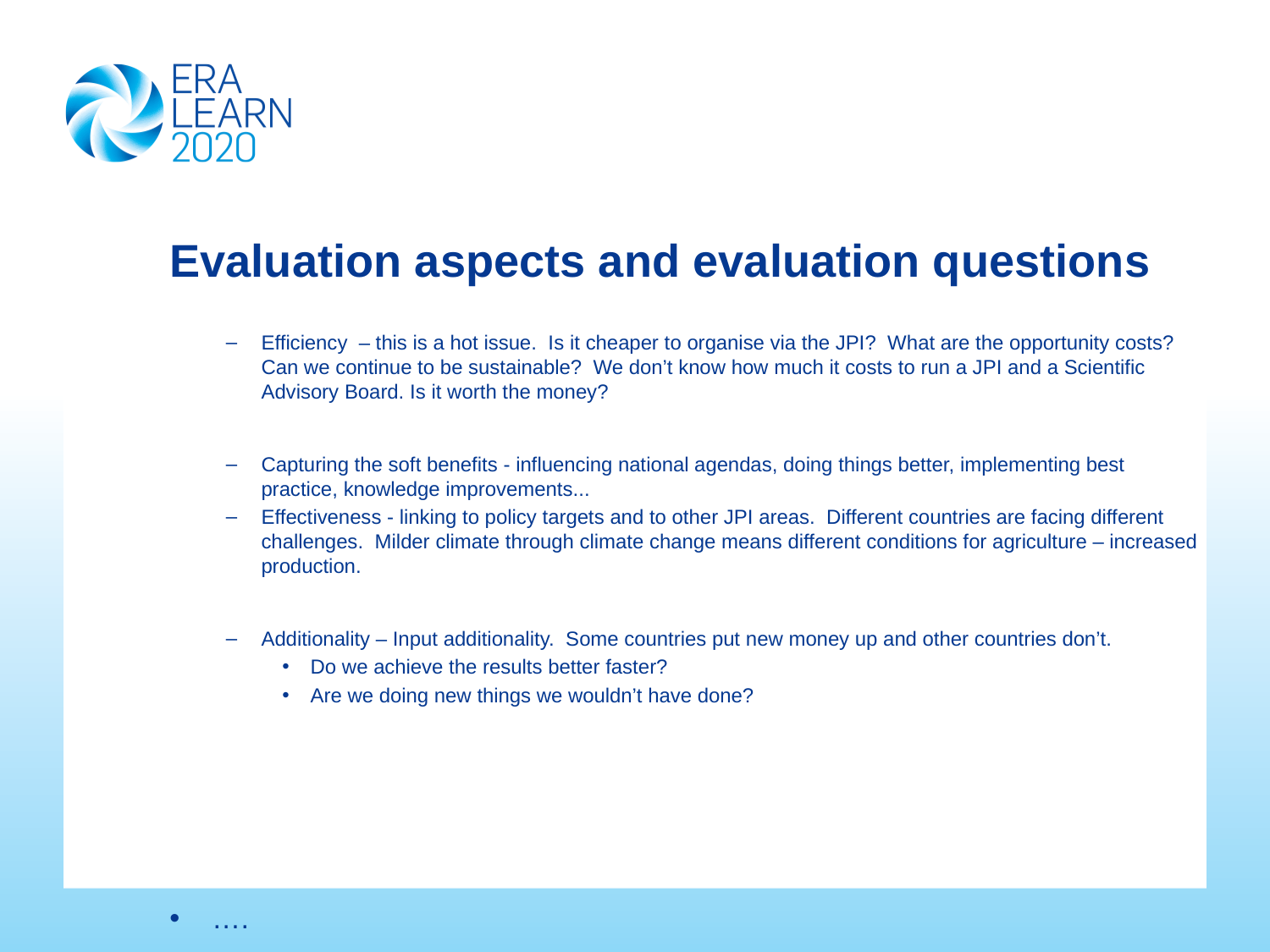

# Evaluation aspects and evaluation questions

Efficiency  – this is a hot issue.  Is it cheaper to organise via the JPI?  What are the opportunity costs?  Can we continue to be sustainable?  We don’t know how much it costs to run a JPI and a Scientific Advisory Board. Is it worth the money?

Capturing the soft benefits - influencing national agendas, doing things better, implementing best practice, knowledge improvements...
Effectiveness - linking to policy targets and to other JPI areas.  Different countries are facing different challenges.  Milder climate through climate change means different conditions for agriculture – increased production.

Additionality – Input additionality.  Some countries put new money up and other countries don’t.
Do we achieve the results better faster?
Are we doing new things we wouldn’t have done?

….